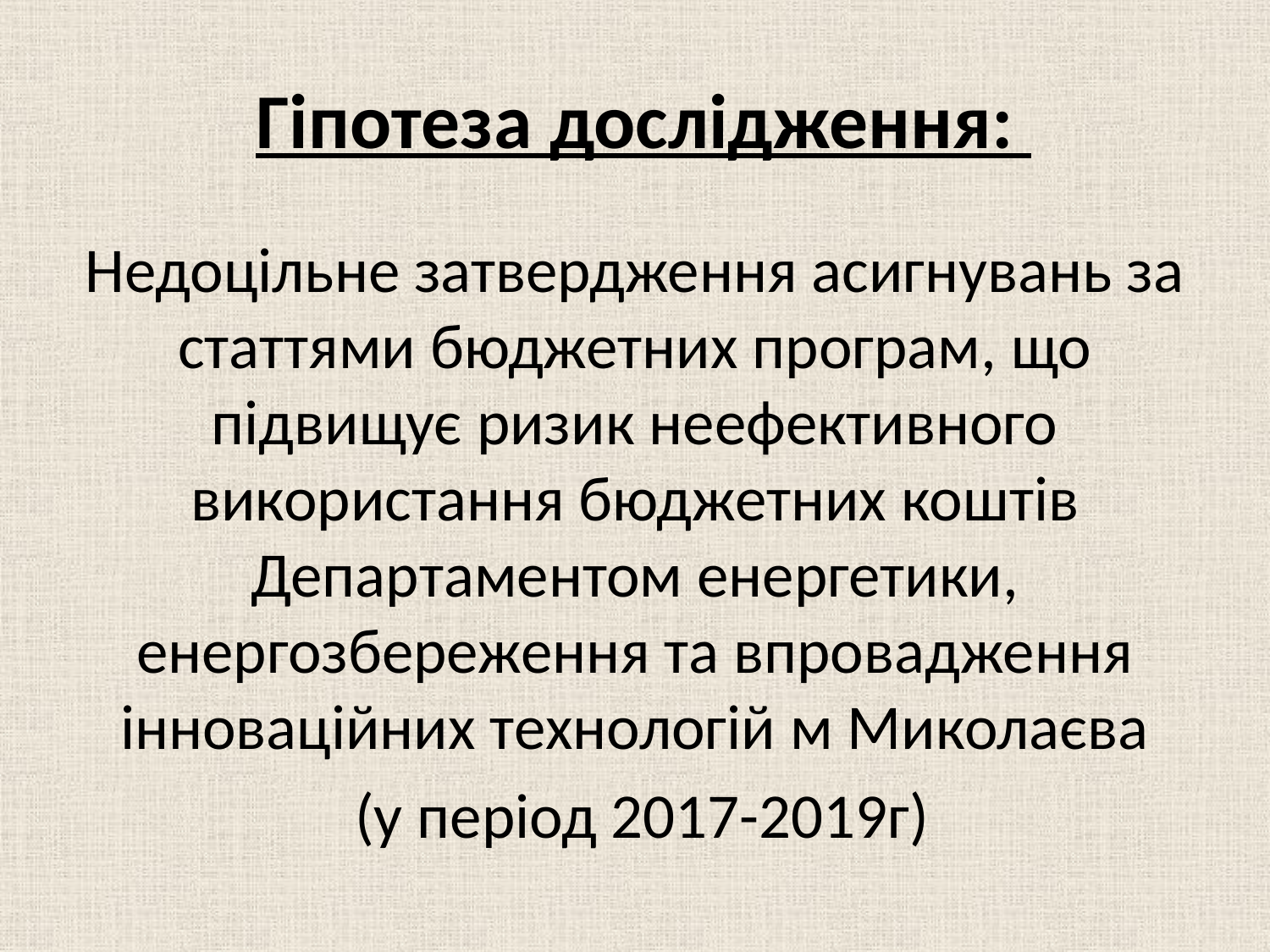

# Гіпотеза дослідження:
Недоцільне затвердження асигнувань за статтями бюджетних програм, що підвищує ризик неефективного використання бюджетних коштів Департаментом енергетики, енергозбереження та впровадження інноваційних технологій м Миколаєва
 (у період 2017-2019г)